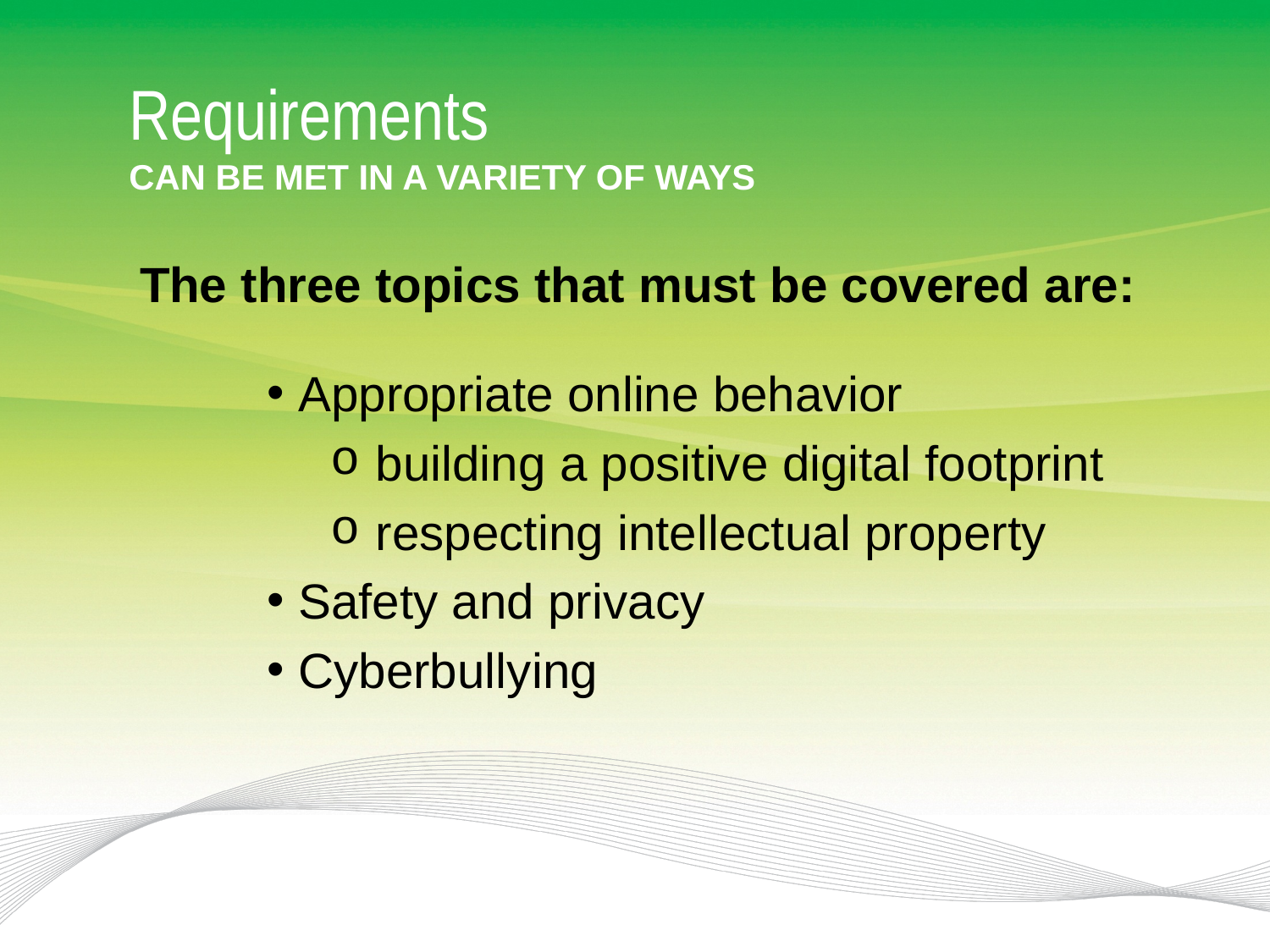

# Requirements
Can be met in a variety of ways

The three topics that must be covered are:

Appropriate online behavior
 building a positive digital footprint
 respecting intellectual property
Safety and privacy
Cyberbullying